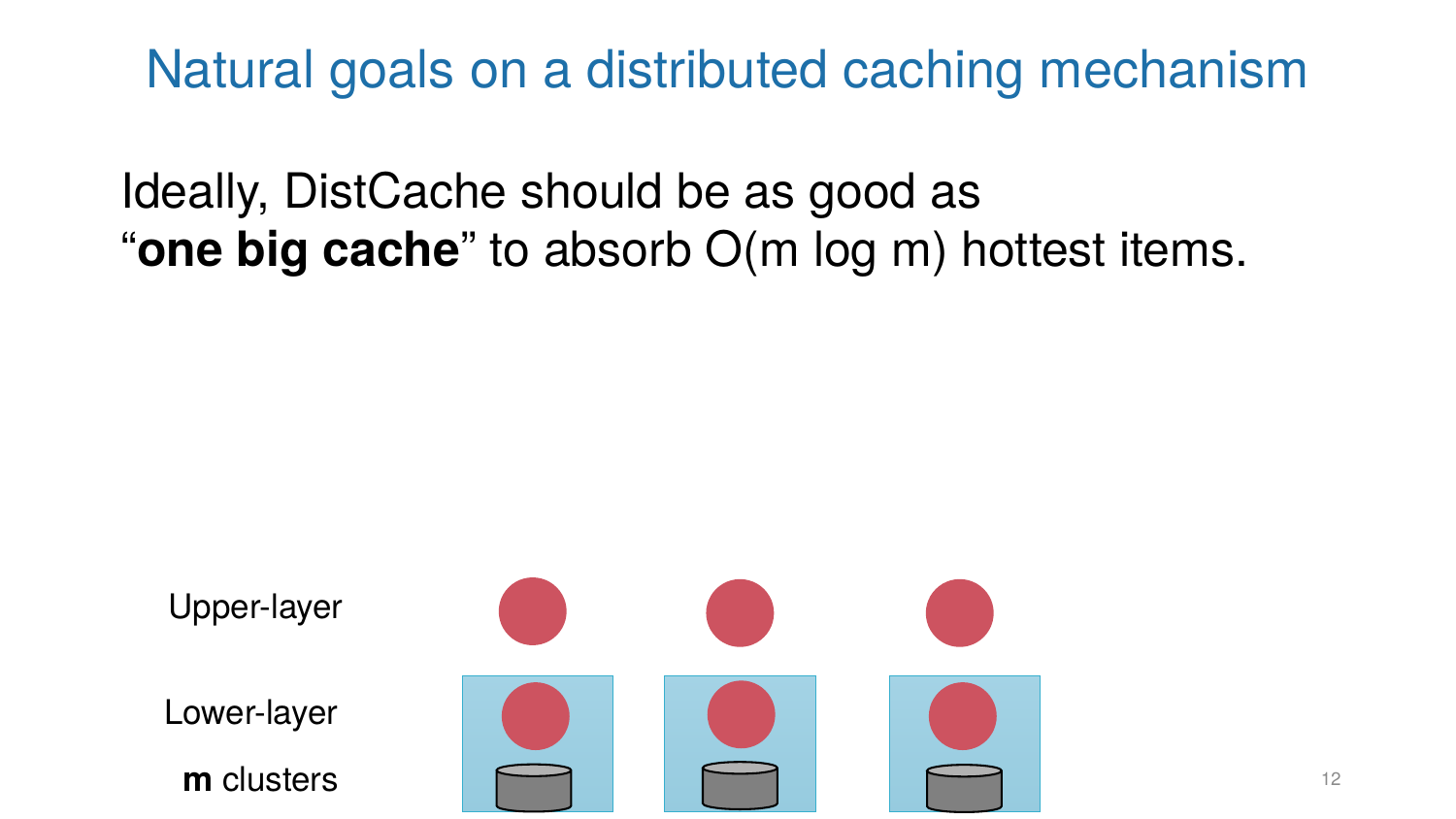

# Natural goals on a distributed caching mechanism
Ideally, DistCache should be as good as
“one big cache” to absorb O(m log m) hottest items.
Upper-layer

Lower-layer
 m clusters
12